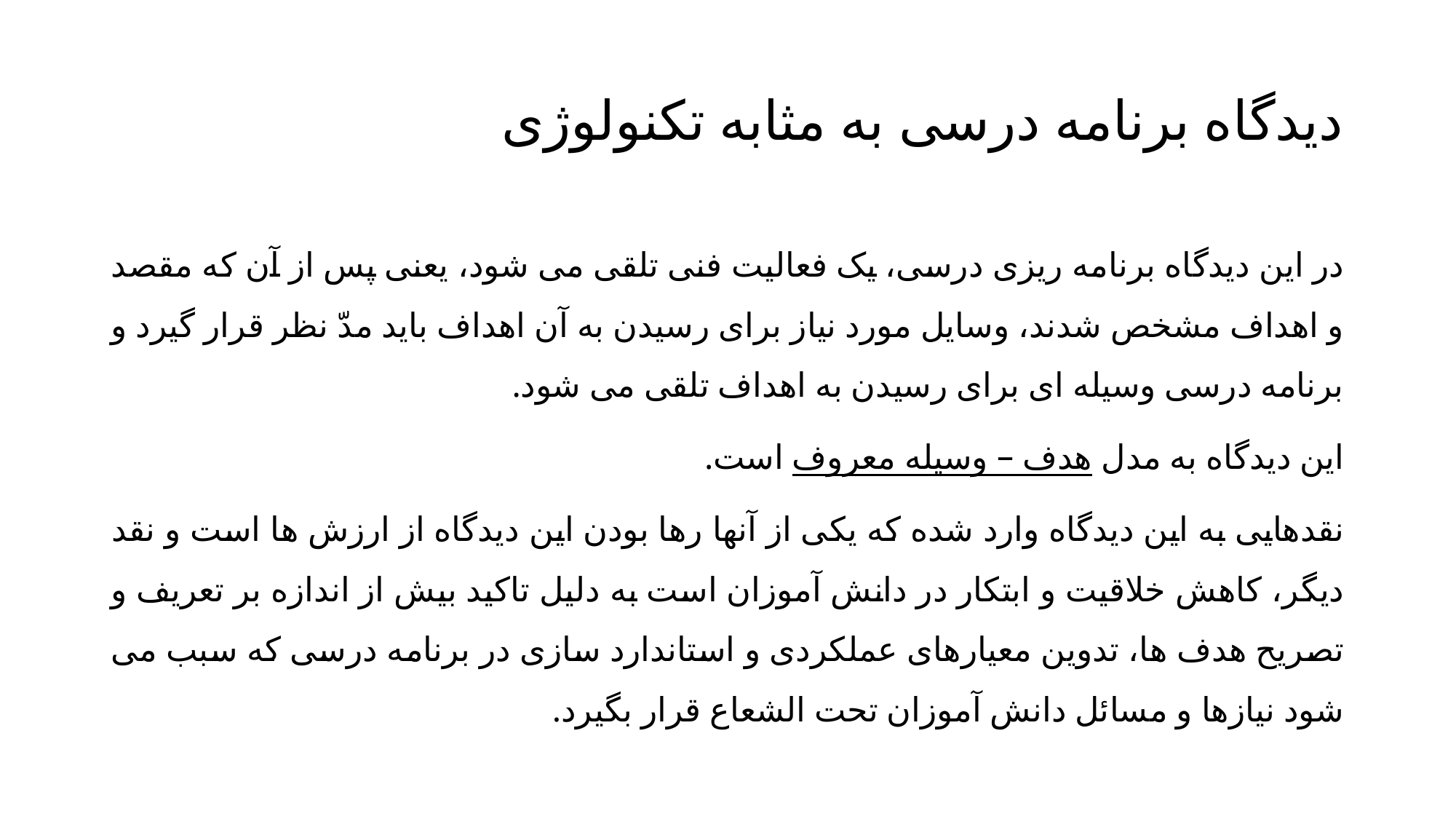

# دیدگاه برنامه درسی به مثابه تکنولوژی
در این دیدگاه برنامه ریزی درسی، یک فعالیت فنی تلقی می شود، یعنی پس از آن که مقصد و اهداف مشخص شدند، وسایل مورد نیاز برای رسیدن به آن اهداف باید مدّ نظر قرار گیرد و برنامه درسی وسیله ای برای رسیدن به اهداف تلقی می شود.
این دیدگاه به مدل هدف – وسیله معروف است.
نقدهایی به این دیدگاه وارد شده که یکی از آنها رها بودن این دیدگاه از ارزش ها است و نقد دیگر، کاهش خلاقیت و ابتکار در دانش آموزان است به دلیل تاکید بیش از اندازه بر تعریف و تصریح هدف ها، تدوین معیارهای عملکردی و استاندارد سازی در برنامه درسی که سبب می شود نیازها و مسائل دانش آموزان تحت الشعاع قرار بگیرد.